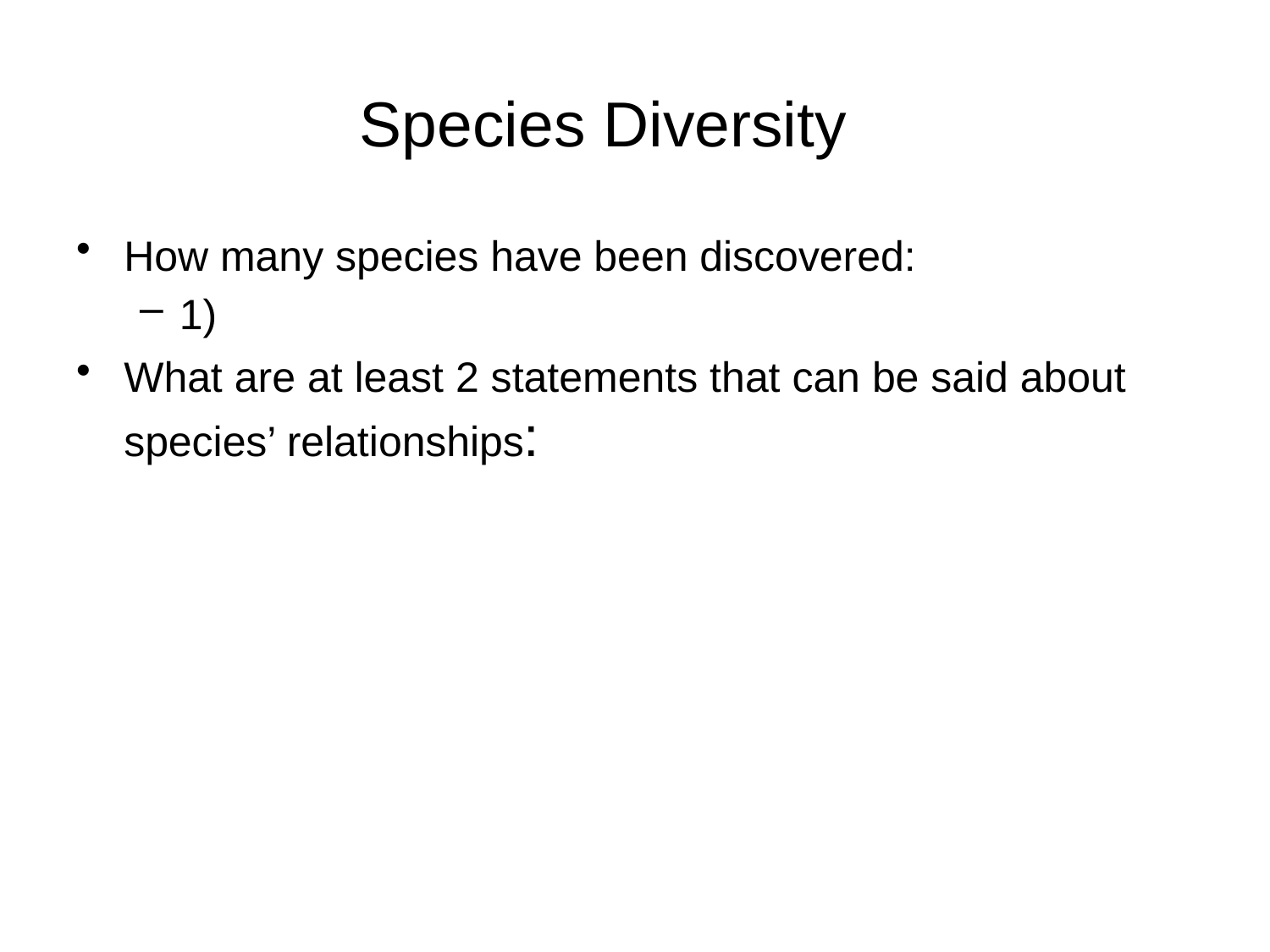

# Species Diversity
How many species have been discovered:
1)
What are at least 2 statements that can be said about species’ relationships: